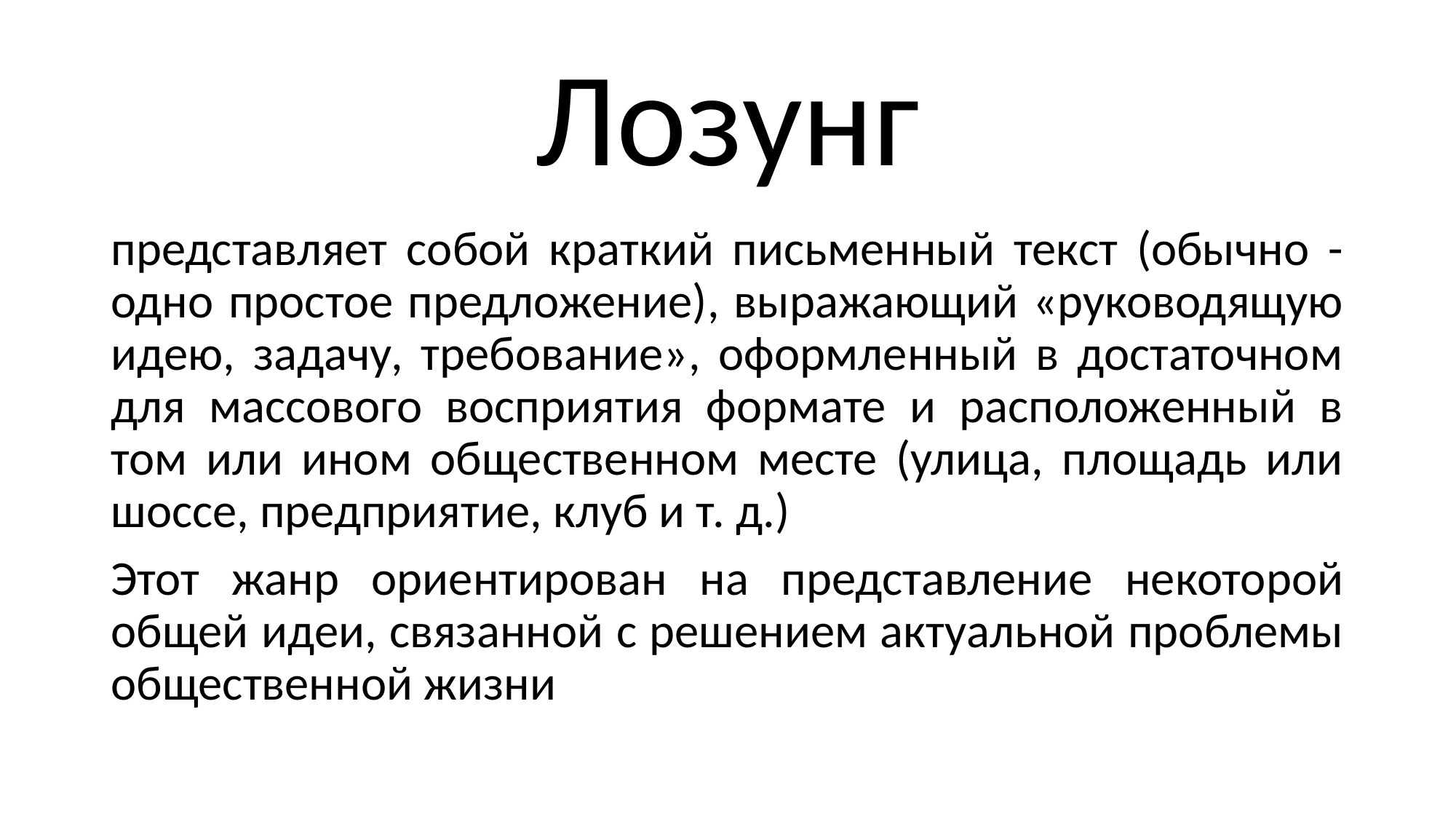

# Лозунг
представляет собой краткий письменный текст (обычно - одно простое предложение), выражающий «руководящую идею, задачу, требование», оформленный в достаточном для массового восприятия формате и расположенный в том или ином общественном месте (улица, площадь или шоссе, предприятие, клуб и т. д.)
Этот жанр ориентирован на представление некоторой общей идеи, связанной с решением актуальной проблемы общественной жизни